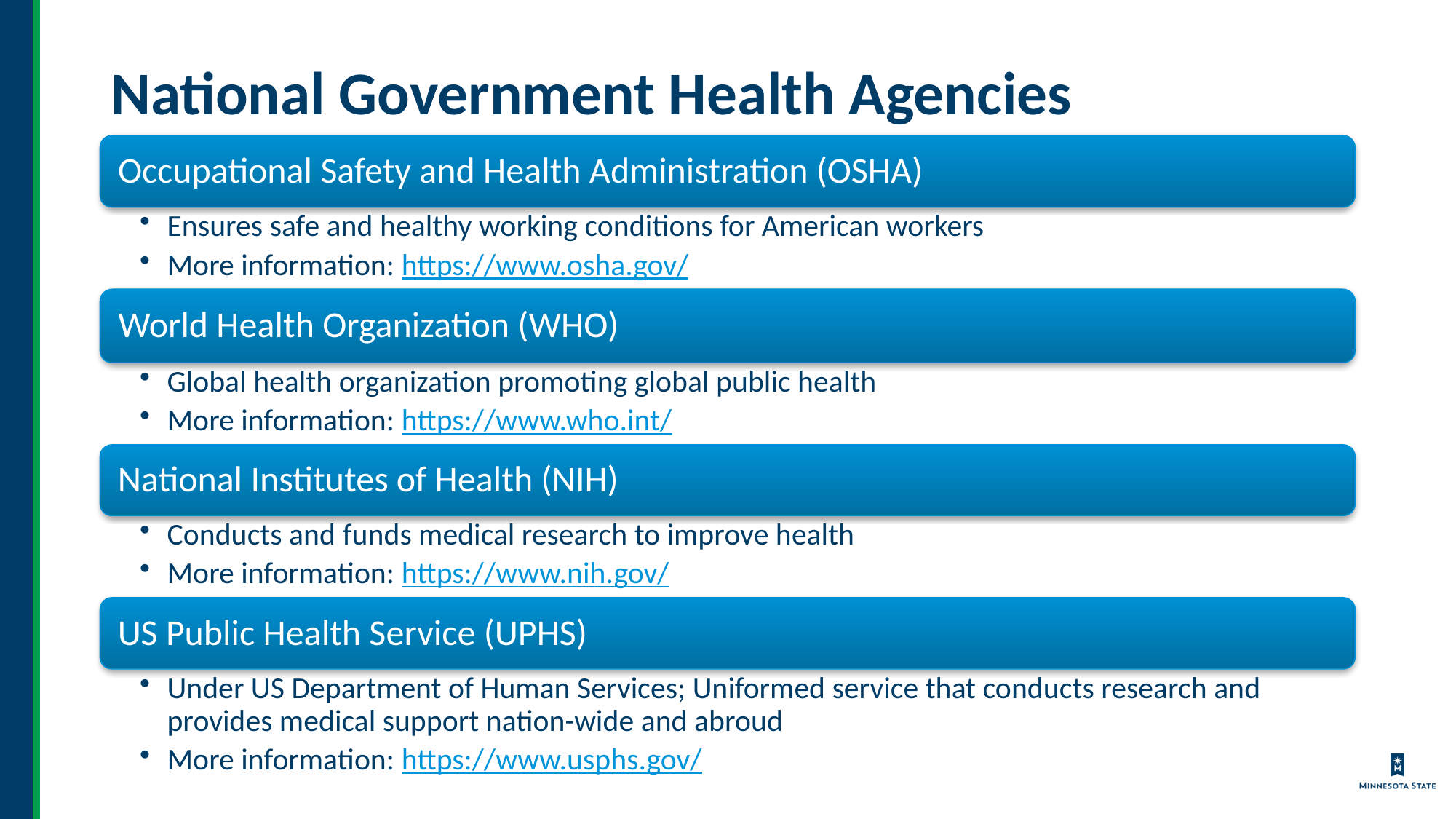

# National Government Health Agencies
Occupational Safety and Health Administration (OSHA)
Ensures safe and healthy working conditions for American workers
More information: https://www.osha.gov/
World Health Organization (WHO)
Global health organization promoting global public health
More information: https://www.who.int/
National Institutes of Health (NIH)
Conducts and funds medical research to improve health
More information: https://www.nih.gov/
US Public Health Service (UPHS)
Under US Department of Human Services; Uniformed service that conducts research and provides medical support nation-wide and abroud
More information: https://www.usphs.gov/